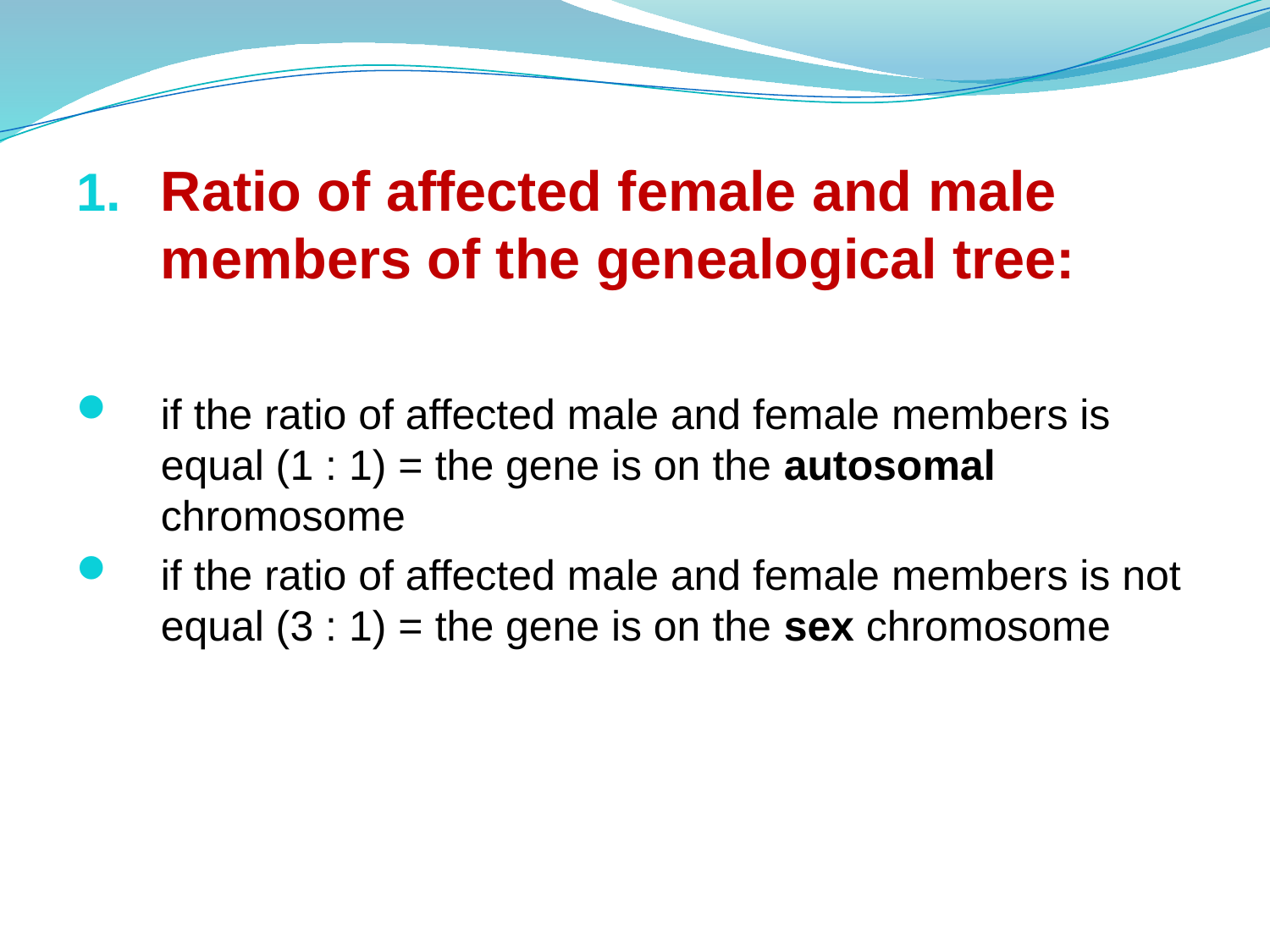

Ratio of affected female and male members of the genealogical tree:

if the ratio of affected male and female members is equal (1 : 1) = the gene is on the autosomal chromosome
if the ratio of affected male and female members is not equal (3 : 1) = the gene is on the sex chromosome